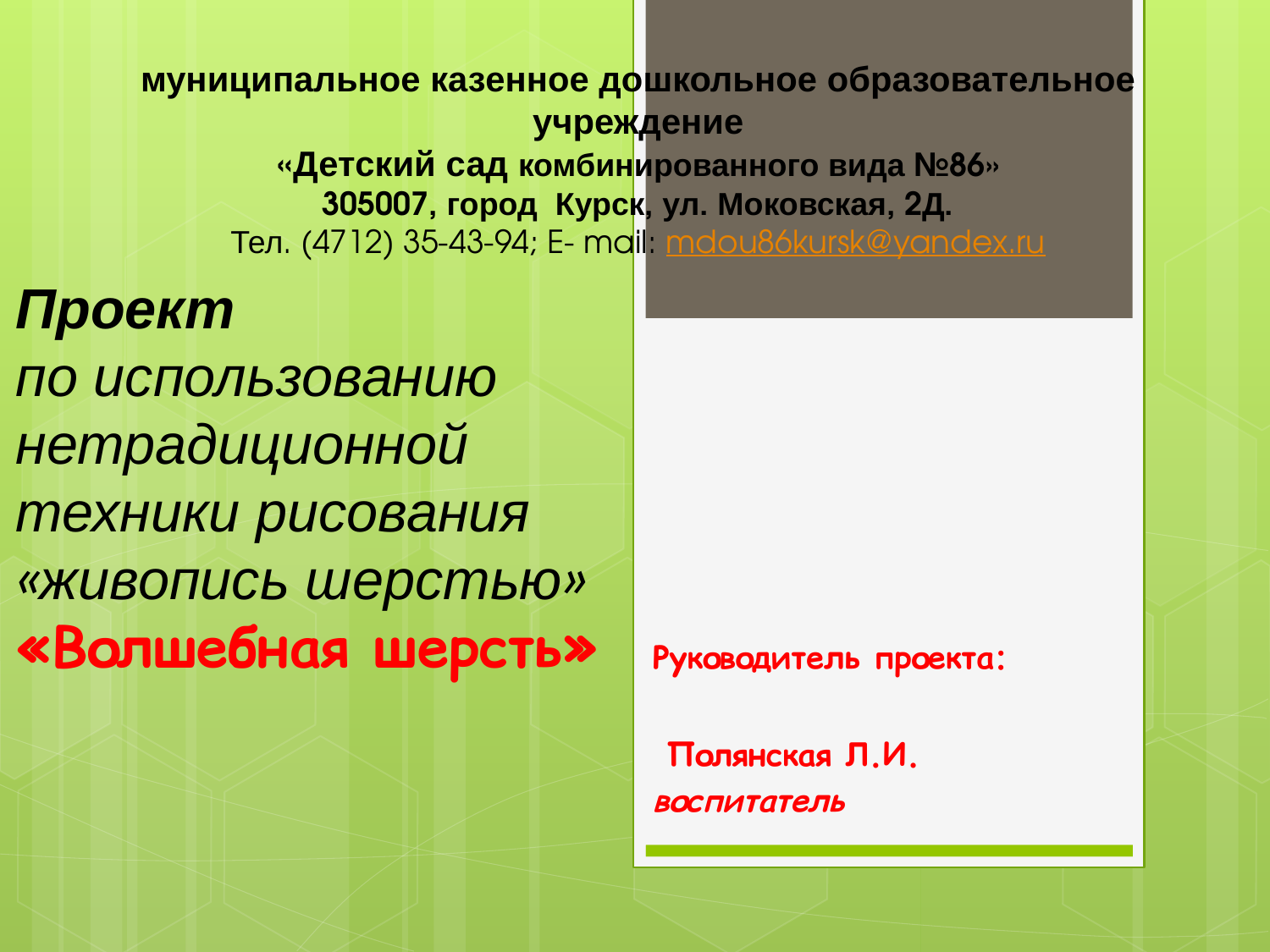

# муниципальное казенное дошкольное образовательное учреждение «Детский сад комбинированного вида №86» 305007, город  Курск, ул. Моковская, 2Д. Тел. (4712) 35-43-94; E- mail: mdou86kursk@yandex.ru
Проект
по использованию нетрадиционной техники рисования «живопись шерстью»
«Волшебная шерсть»
Руководитель проекта:
 Полянская Л.И. воспитатель